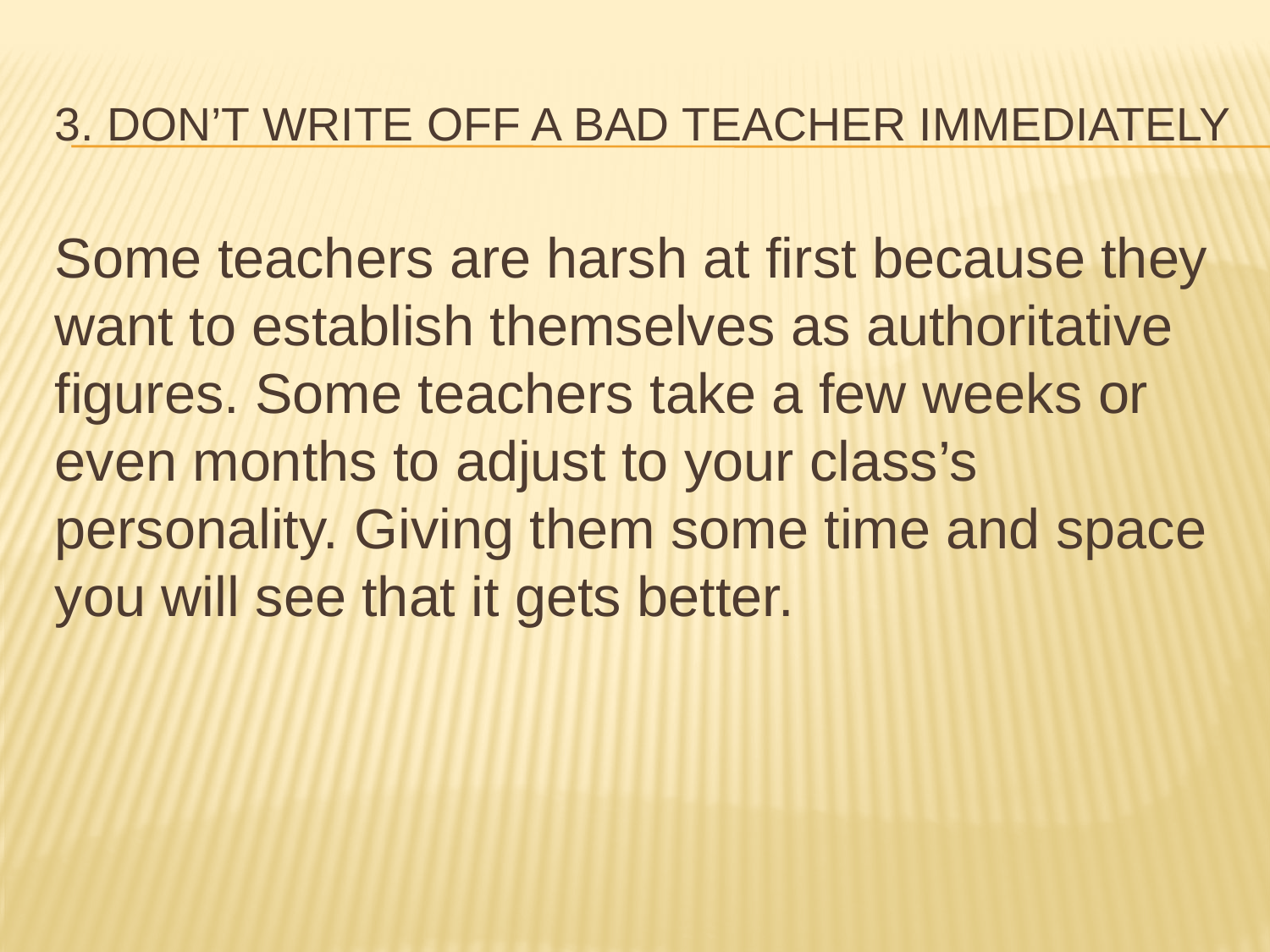

# 3. Don’t write off a bad teacher immediately
Some teachers are harsh at first because they want to establish themselves as authoritative figures. Some teachers take a few weeks or even months to adjust to your class’s personality. Giving them some time and space you will see that it gets better.